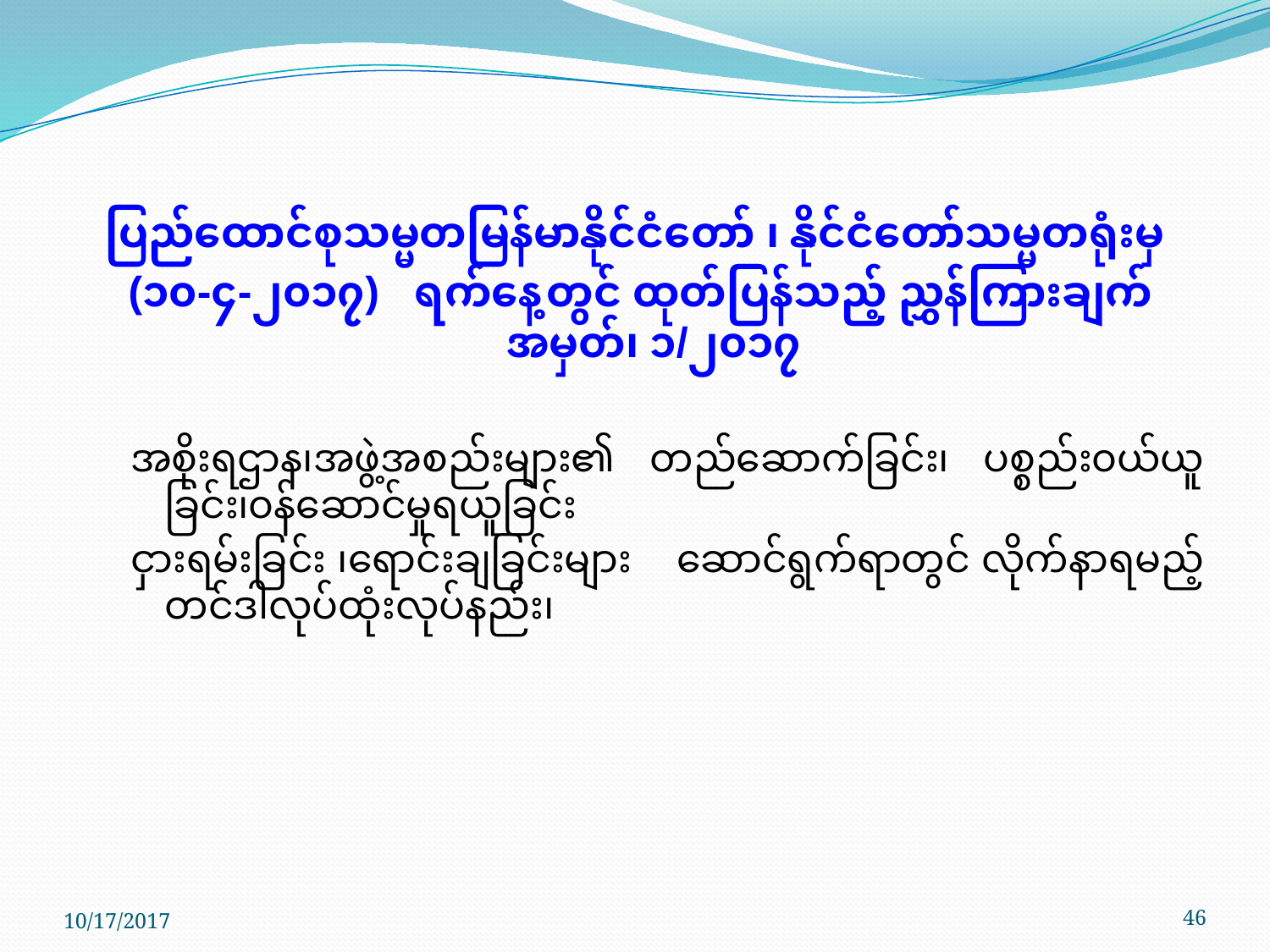

ပြည်ထောင်စုသမ္မတမြန်မာနိုင်ငံတော် ၊ နိုင်ငံတော်သမ္မတရုံးမှ
(၁၀-၄-၂၀၁၇)   ရက်နေ့တွင် ထုတ်ပြန်သည့် ညွှန်ကြားချက်အမှတ်၊ ၁/၂၀၁၇

အစိုးရဌာန၊အဖွဲ့အစည်းများ၏ တည်ဆောက်ခြင်း၊ ပစ္စည်း၀ယ်ယူခြင်း၊၀န်ဆောင်မှုရယူခြင်း
ငှားရမ်းခြင်း ၊ရောင်းချခြင်းများ    ဆောင်ရွက်ရာတွင် လိုက်နာရမည့် တင်ဒါလုပ်ထုံးလုပ်နည်း၊
10/17/2017

46